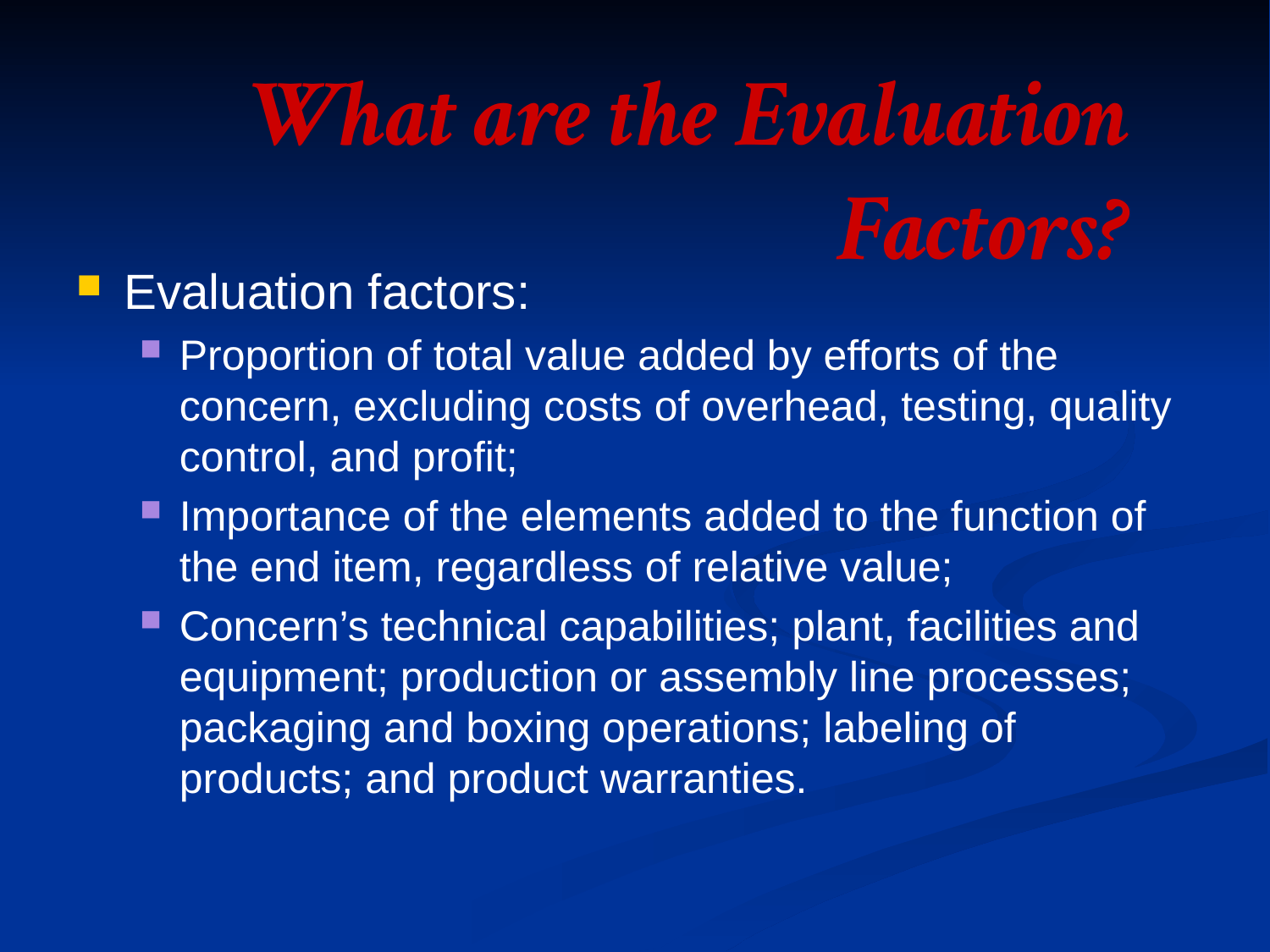

# What are the Evaluation Factors?
Evaluation factors:
Proportion of total value added by efforts of the concern, excluding costs of overhead, testing, quality control, and profit;
Importance of the elements added to the function of the end item, regardless of relative value;
Concern’s technical capabilities; plant, facilities and equipment; production or assembly line processes; packaging and boxing operations; labeling of products; and product warranties.